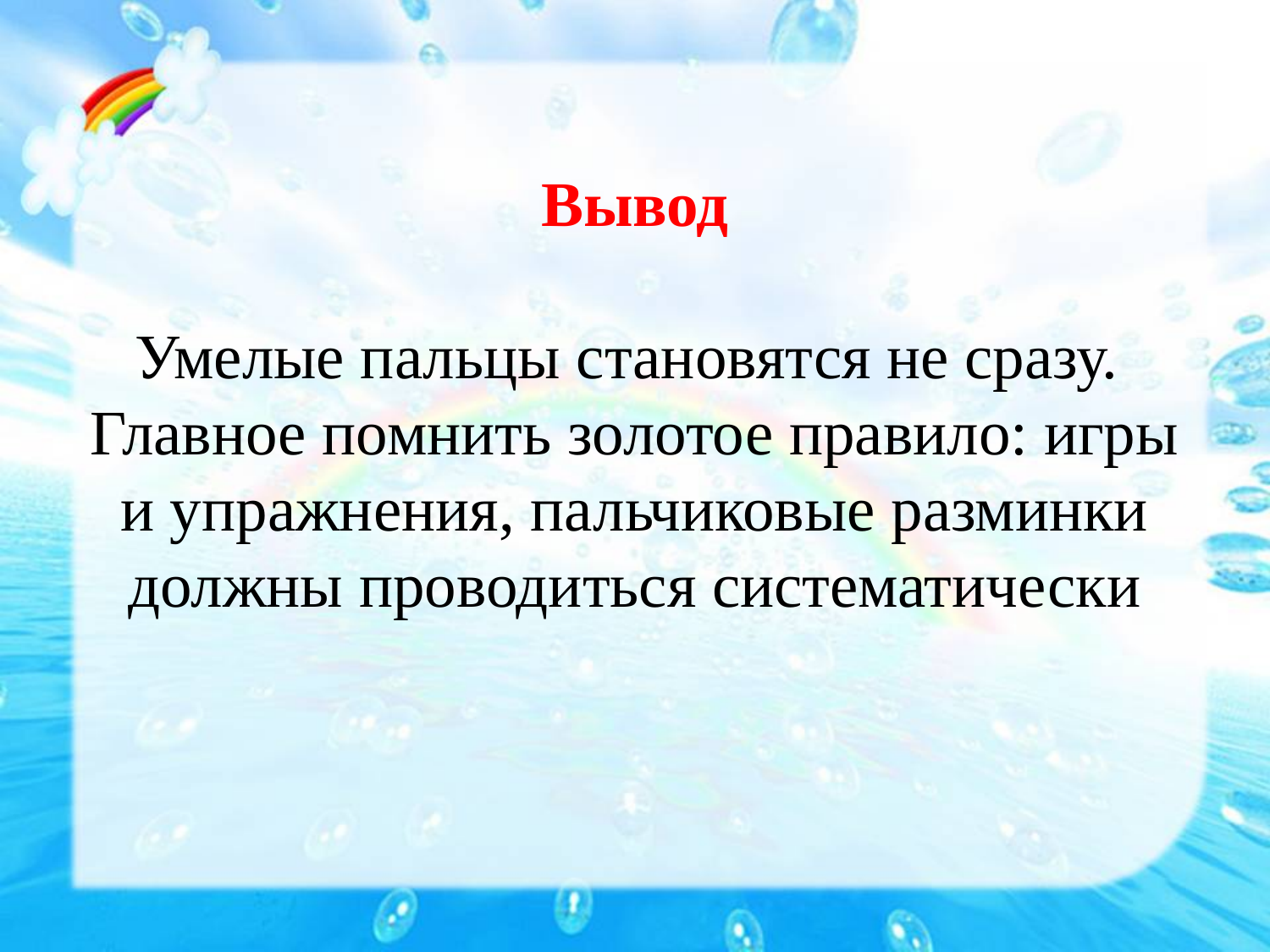

# Вывод Умелые пальцы становятся не сразу. Главное помнить золотое правило: игры и упражнения, пальчиковые разминки должны проводиться систематически